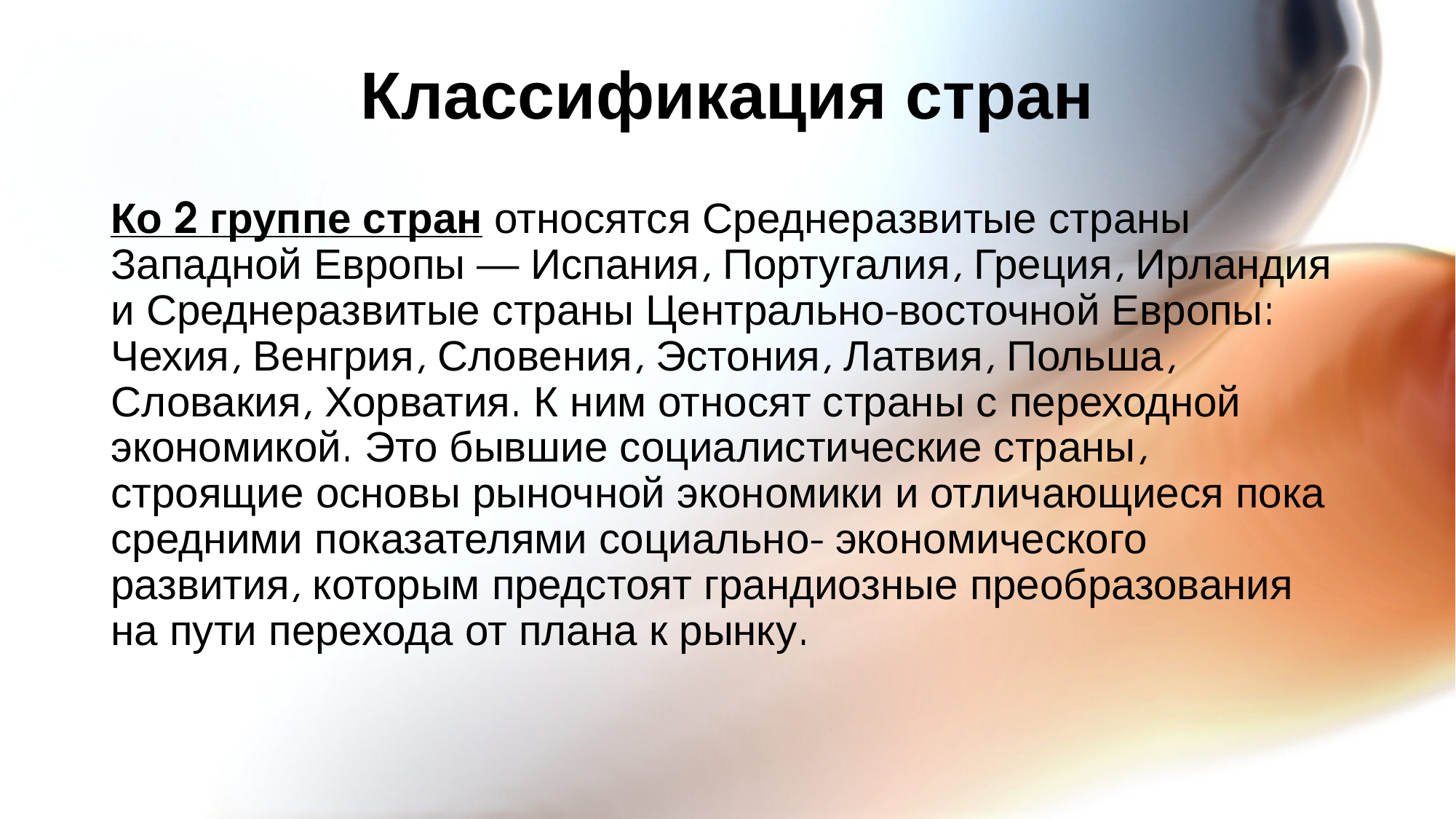

# Классификация стран
Ко 2 группе стран относятся Среднеразвитые страны Западной Евро­пы — Испания, Португалия, Греция, Ирландия и Среднеразвитые страны Центрально-восточной Европы: Чехия, Венгрия, Словения, Эстония, Латвия, Польша, Словакия, Хорватия. К ним относят страны с переходной экономикой. Это бывшие социалистические страны, строящие основы рыночной экономики и отличающиеся пока средними показателями социально- экономического развития, которым предстоят грандиозные преобразования на пути перехода от плана к рынку.